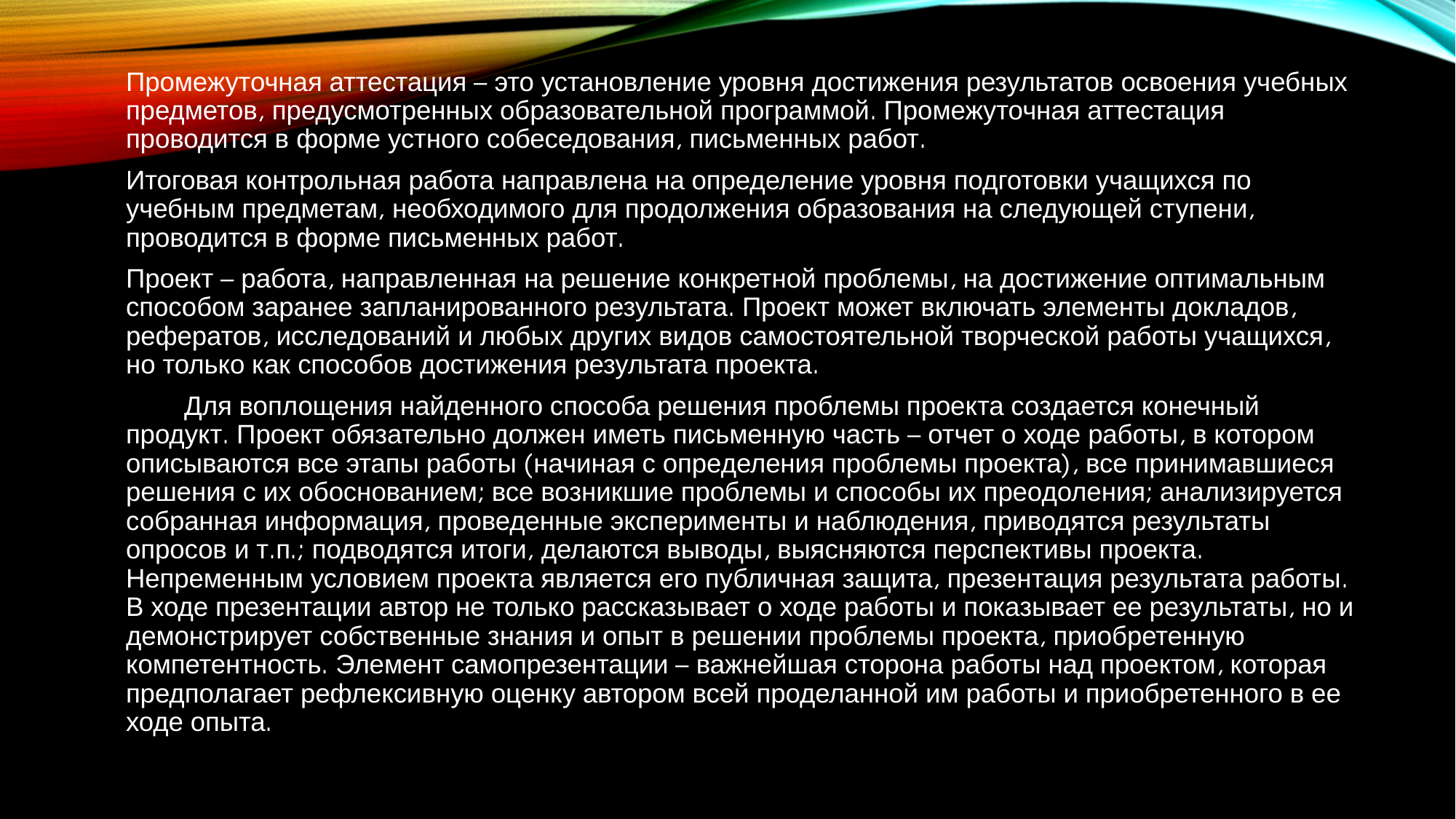

Промежуточная аттестация – это установление уровня достижения результатов освоения учебных предметов, предусмотренных образовательной программой. Промежуточная аттестация проводится в форме устного собеседования, письменных работ.
Итоговая контрольная работа направлена на определение уровня подготовки учащихся по учебным предметам, необходимого для продолжения образования на следующей ступени, проводится в форме письменных работ.
Проект – работа, направленная на решение конкретной проблемы, на достижение оптимальным способом заранее запланированного результата. Проект может включать элементы докладов, рефератов, исследований и любых других видов самостоятельной творческой работы учащихся, но только как способов достижения результата проекта.
        Для воплощения найденного способа решения проблемы проекта создается конечный продукт. Проект обязательно должен иметь письменную часть – отчет о ходе работы, в котором описываются все этапы работы (начиная с определения проблемы проекта), все принимавшиеся решения с их обоснованием; все возникшие проблемы и способы их преодоления; анализируется собранная информация, проведенные эксперименты и наблюдения, приводятся результаты опросов и т.п.; подводятся итоги, делаются выводы, выясняются перспективы проекта. Непременным условием проекта является его публичная защита, презентация результата работы. В ходе презентации автор не только рассказывает о ходе работы и показывает ее результаты, но и демонстрирует собственные знания и опыт в решении проблемы проекта, приобретенную компетентность. Элемент самопрезентации – важнейшая сторона работы над проектом, которая предполагает рефлексивную оценку автором всей проделанной им работы и приобретенного в ее ходе опыта.